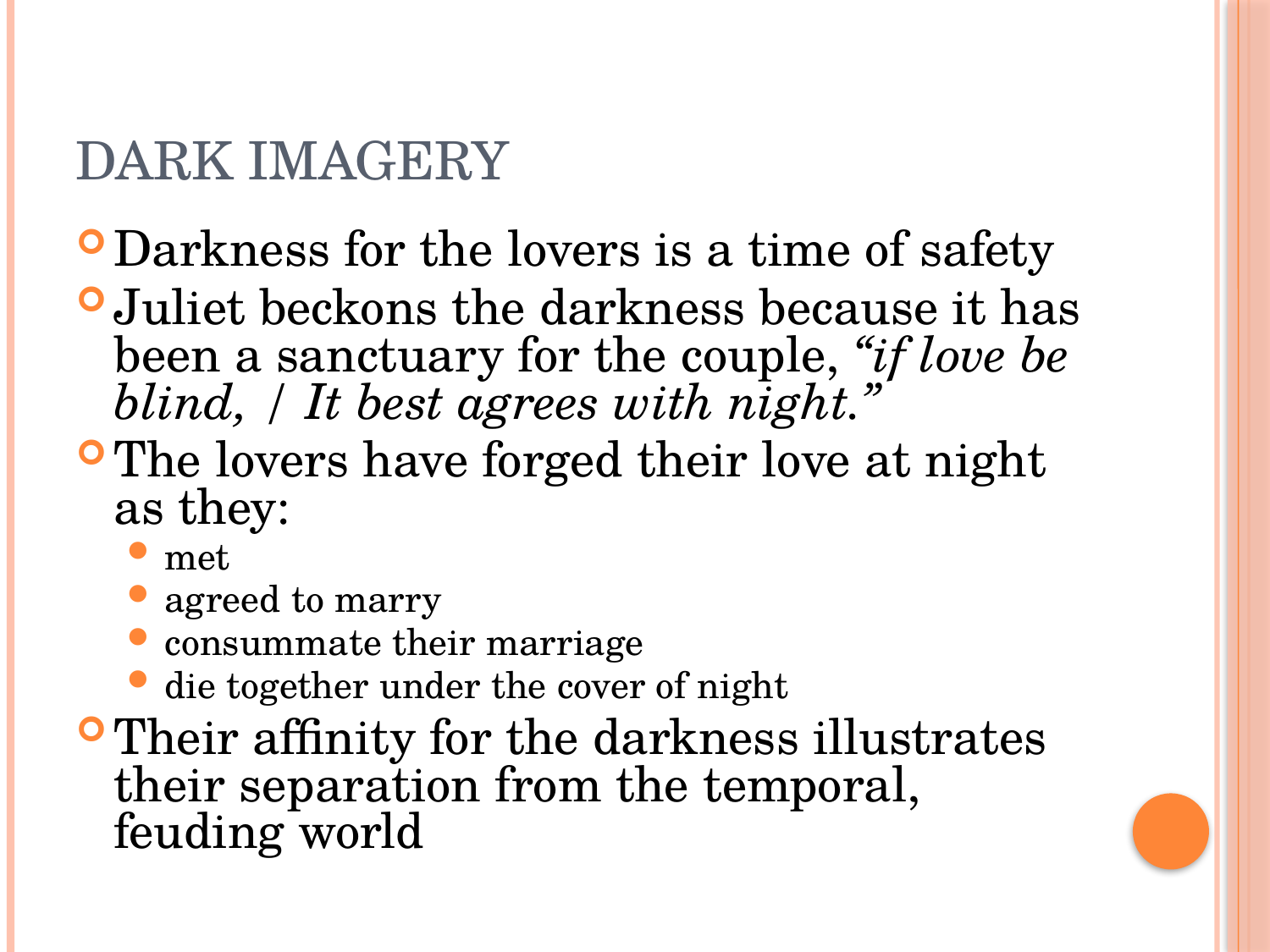

# Dark Imagery
Darkness for the lovers is a time of safety
Juliet beckons the darkness because it has been a sanctuary for the couple, “if love be blind, / It best agrees with night.”
The lovers have forged their love at night as they:
met
agreed to marry
consummate their marriage
die together under the cover of night
Their affinity for the darkness illustrates their separation from the temporal, feuding world